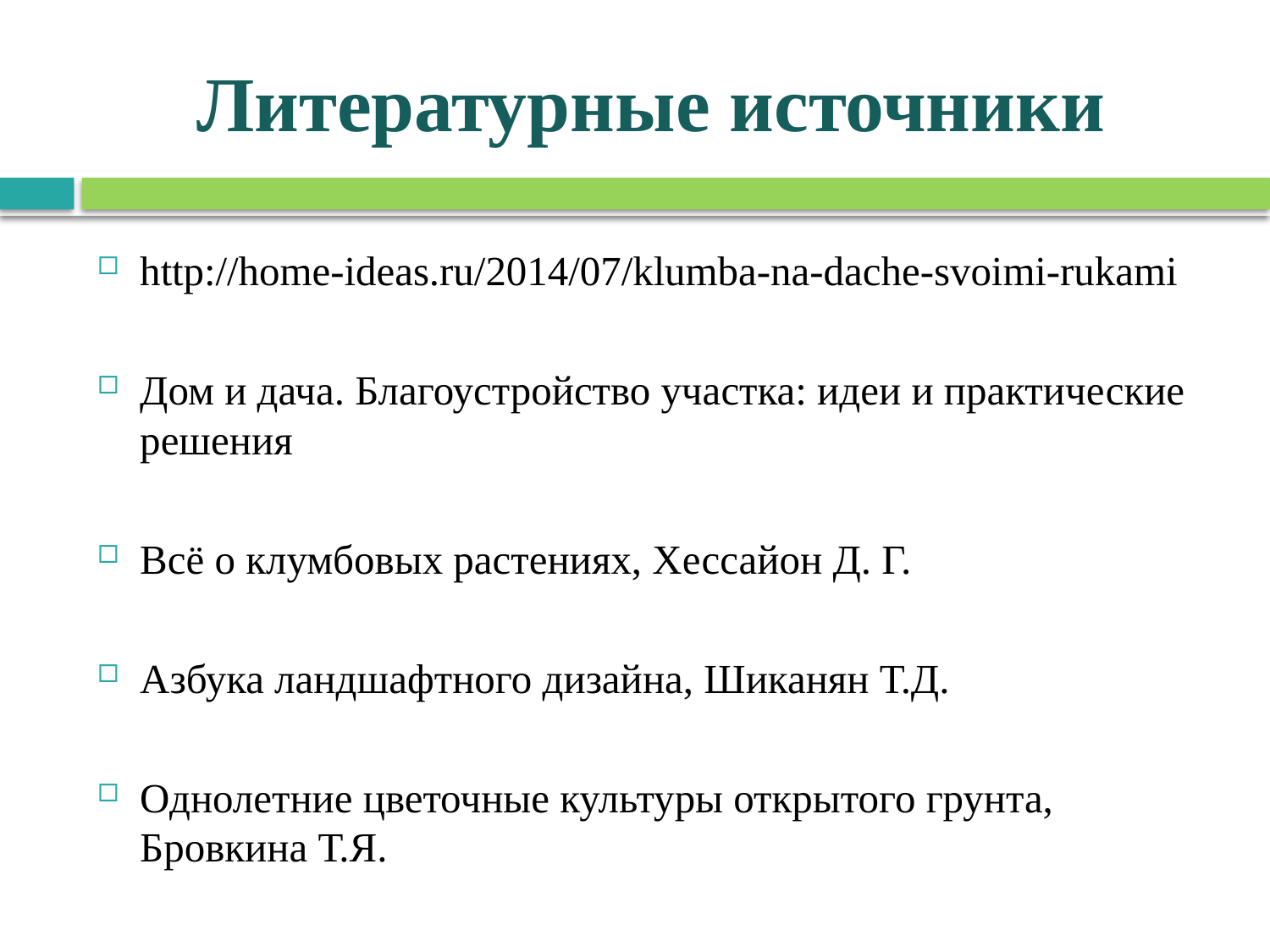

# Литературные источники
http://home-ideas.ru/2014/07/klumba-na-dache-svoimi-rukami

Дом и дача. Благоустройство участка: идеи и практические решения

Всё о клумбовых растениях, Хессайон Д. Г.

Азбука ландшафтного дизайна, Шиканян Т.Д.

Однолетние цветочные культуры открытого грунта, Бровкина Т.Я.